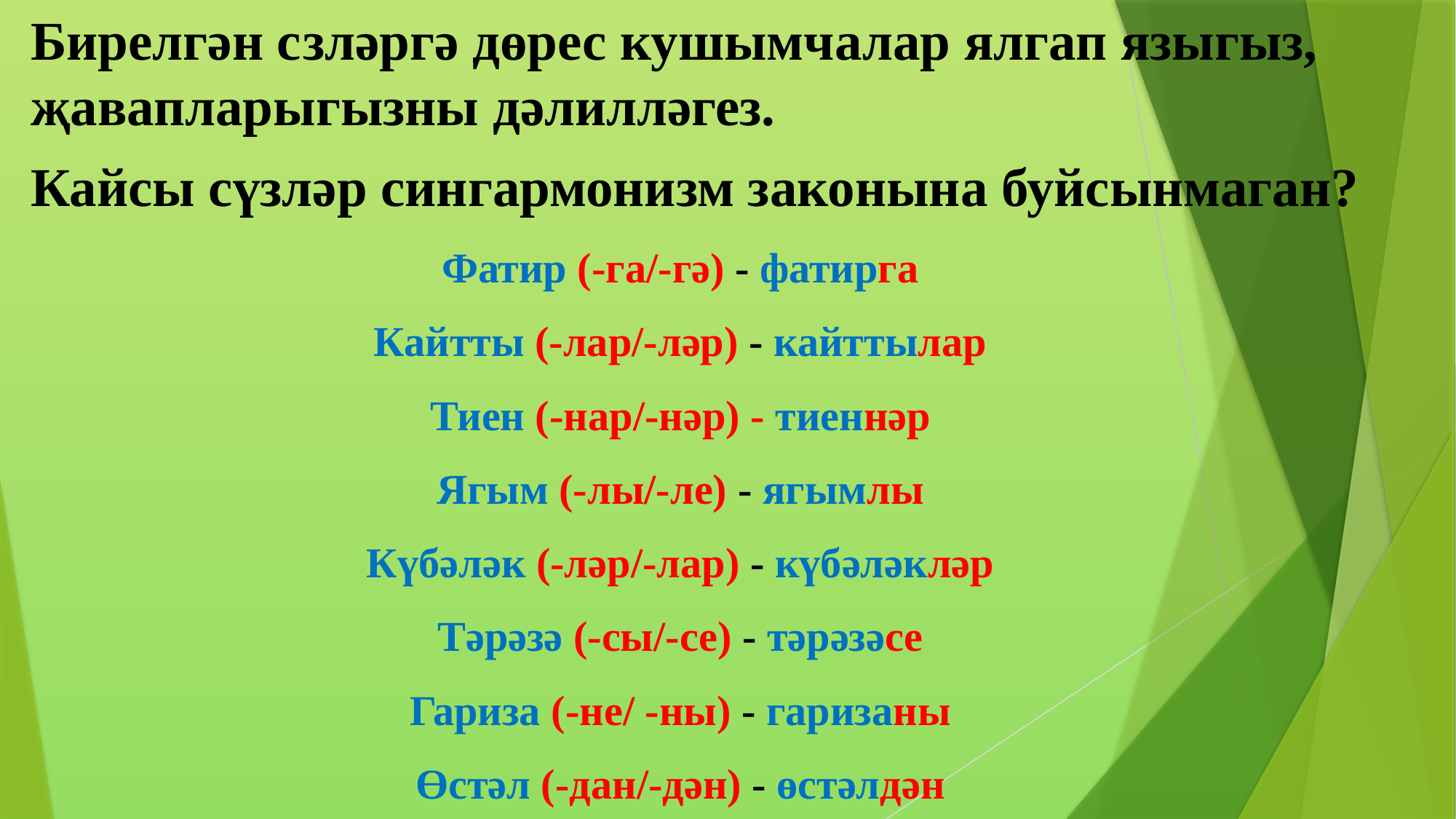

Бирелгән сзләргә дөрес кушымчалар ялгап языгыз, җавапларыгызны дәлилләгез.
Кайсы сүзләр сингармонизм законына буйсынмаган?
Фатир (-га/-гә) - фатирга
Кайтты (-лар/-ләр) - кайттылар
Тиен (-нар/-нәр) - тиеннәр
Ягым (-лы/-ле) - ягымлы
Күбәләк (-ләр/-лар) - күбәләкләр
Тәрәзә (-сы/-се) - тәрәзәсе
Гариза (-не/ -ны) - гаризаны
Өстәл (-дан/-дән) - өстәлдән